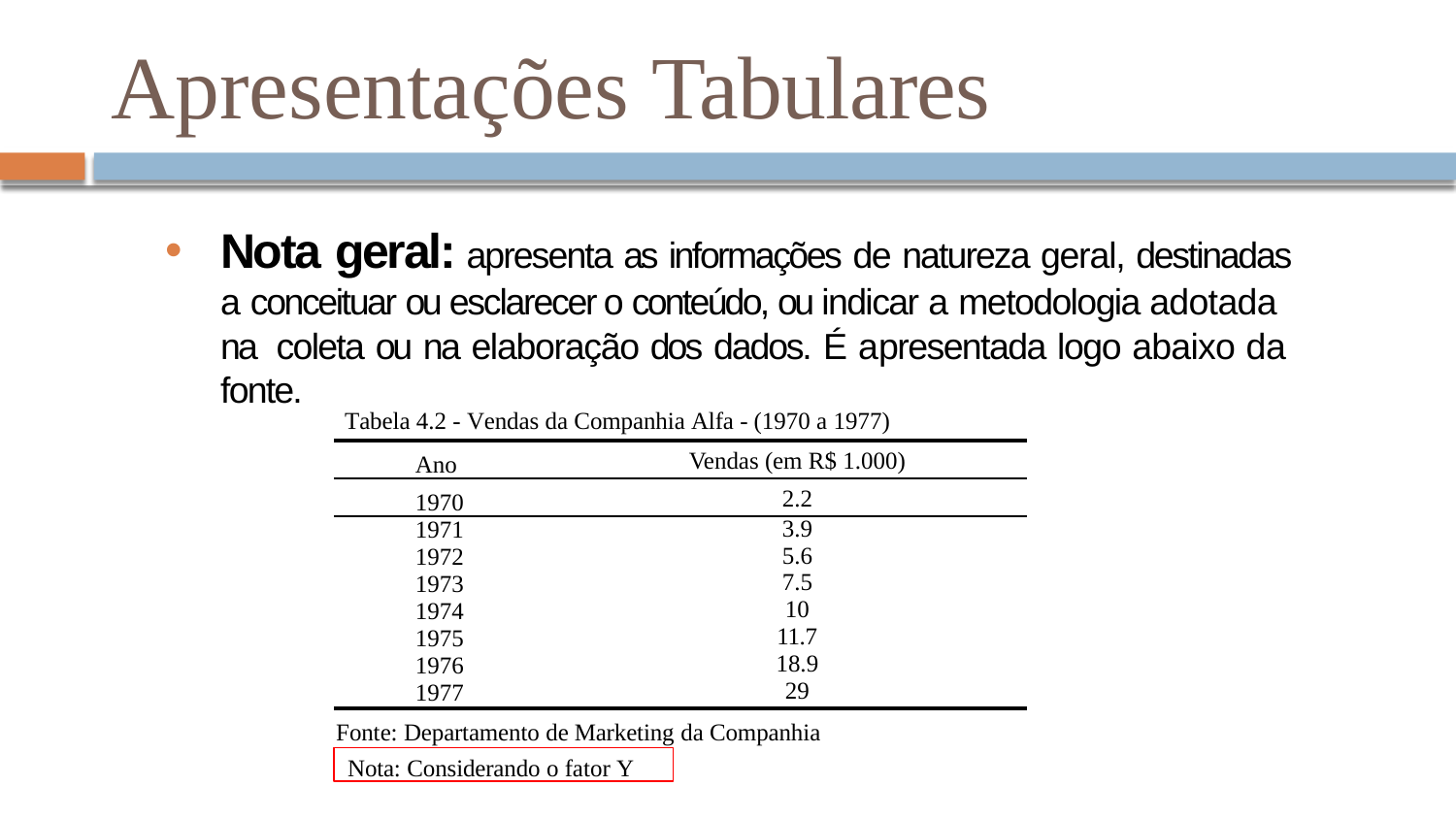

# Apresentações Tabulares
Nota geral: apresenta as informações de natureza geral, destinadas a conceituar ou esclarecer o conteúdo, ou indicar a metodologia adotada na  coleta ou na elaboração dos dados. É apresentada logo abaixo da fonte.
Tabela 4.2 - Vendas da Companhia Alfa - (1970 a 1977)
| Ano | Vendas (em R$ 1.000) |
| --- | --- |
| 1970 | 2.2 |
| 1971 | 3.9 |
| 1972 | 5.6 |
| 1973 | 7.5 |
| 1974 | 10 |
| 1975 | 11.7 |
| 1976 | 18.9 |
| 1977 | 29 |
Fonte: Departamento de Marketing da Companhia
Nota: Considerando o fator Y